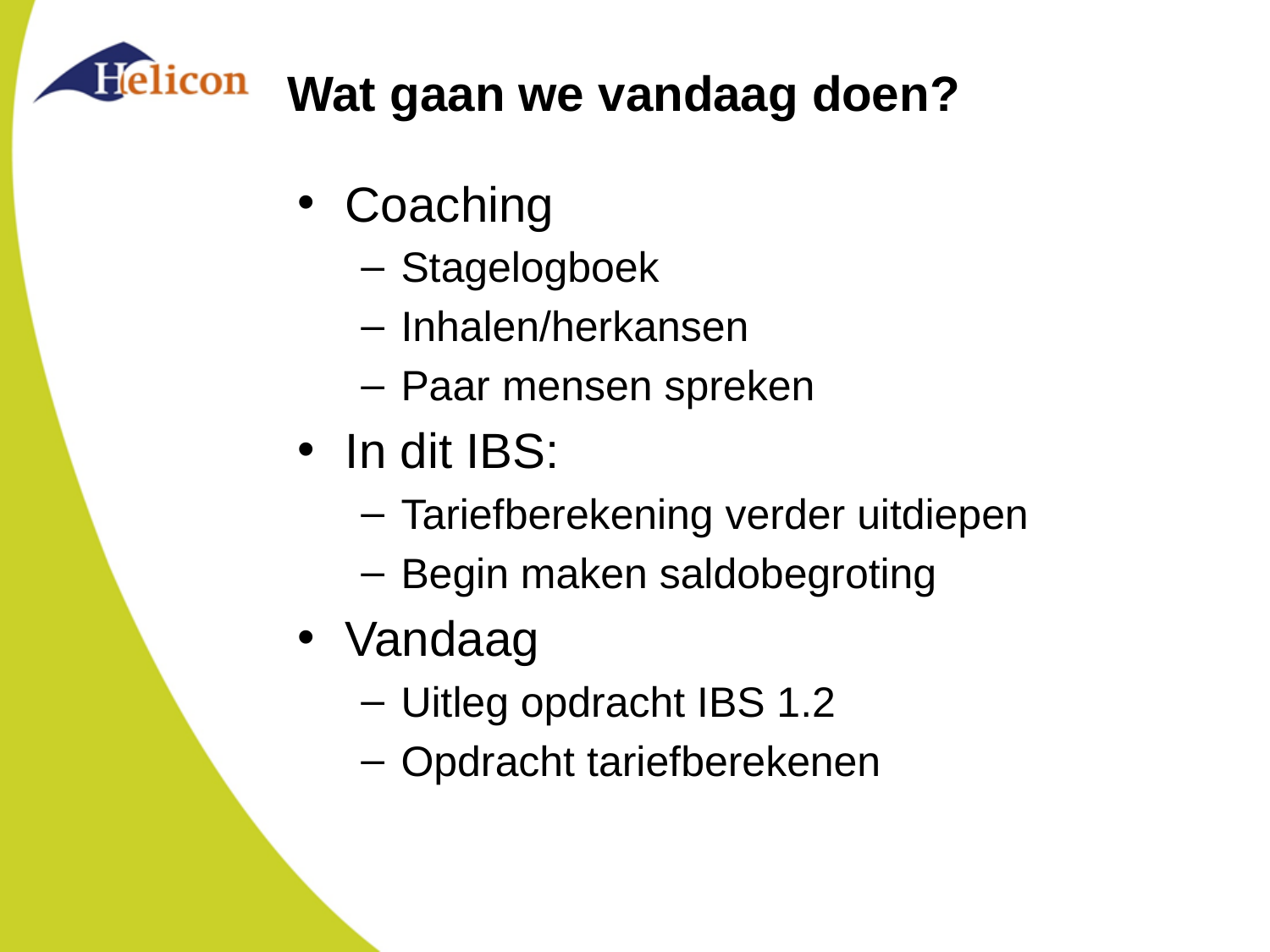

# Wat gaan we vandaag doen?
Coaching
Stagelogboek
Inhalen/herkansen
Paar mensen spreken
In dit IBS:
Tariefberekening verder uitdiepen
Begin maken saldobegroting
Vandaag
Uitleg opdracht IBS 1.2
Opdracht tariefberekenen